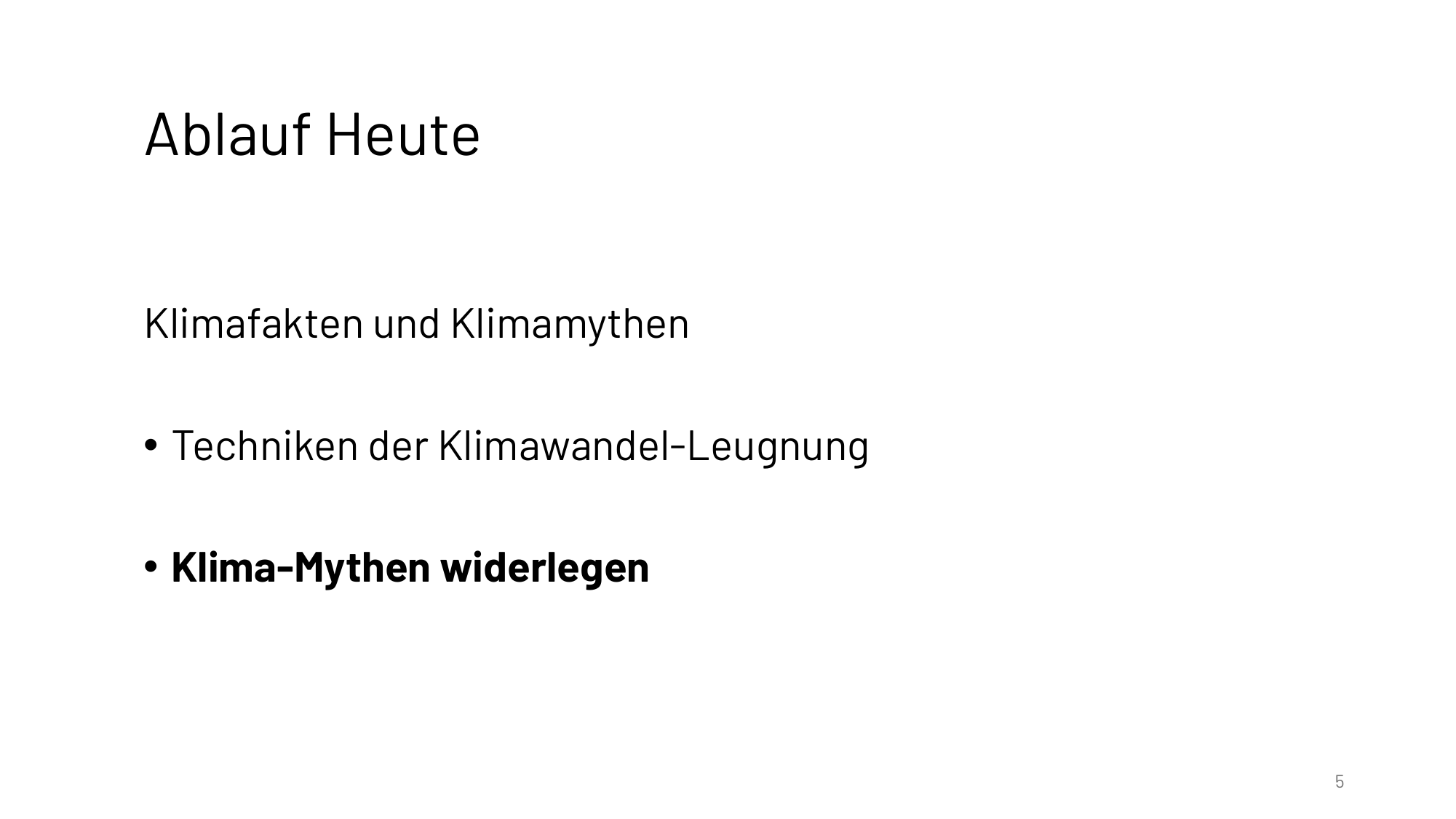

# Ablauf Heute
Klimafakten und Klimamythen

Techniken der Klimawandel-Leugnung

Klima-Mythen widerlegen

5